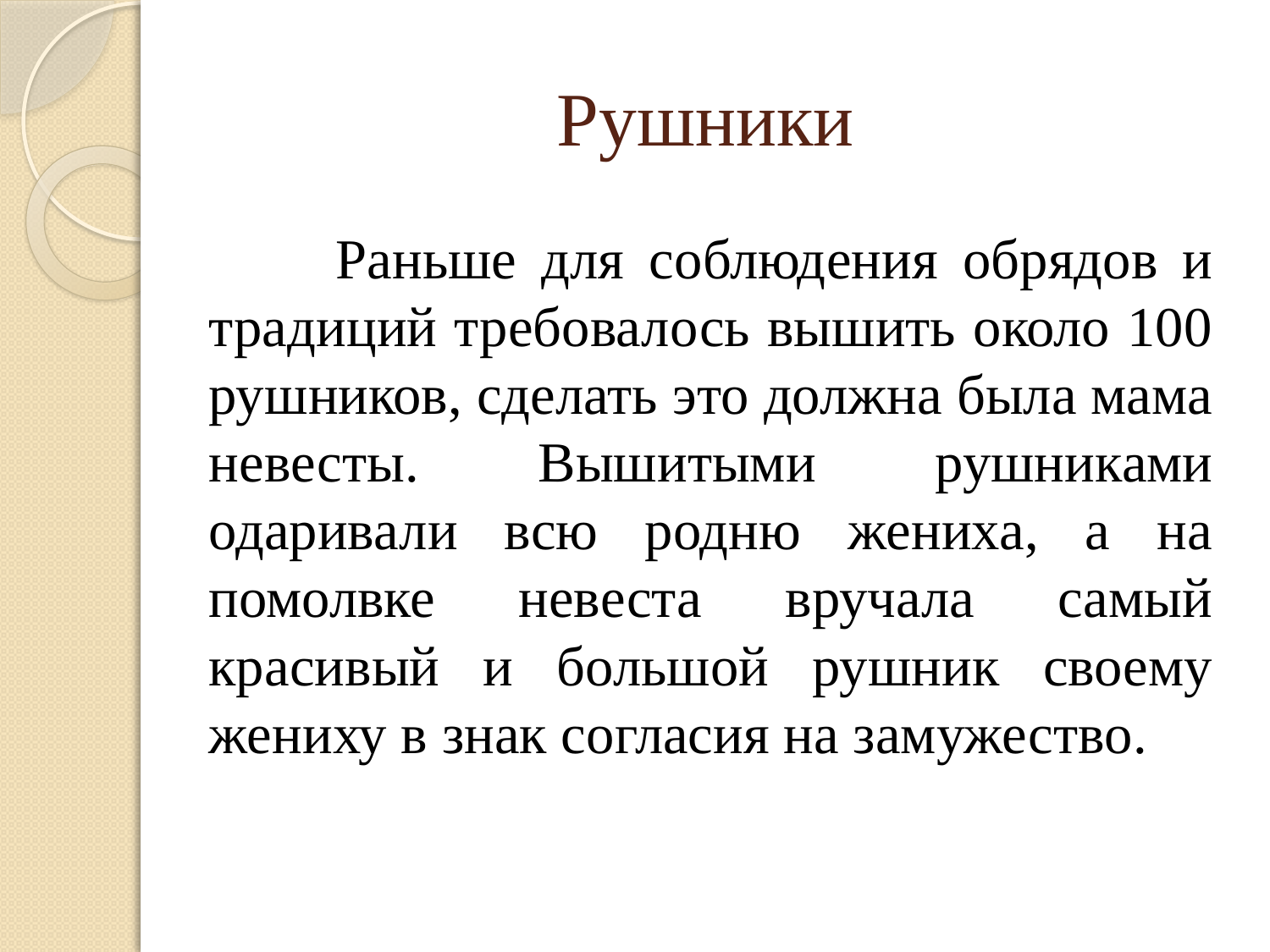

# Рушники
	Раньше для соблюдения обрядов и традиций требовалось вышить около 100 рушников, сделать это должна была мама невесты. Вышитыми рушниками одаривали всю родню жениха, а на помолвке невеста вручала самый красивый и большой рушник своему жениху в знак согласия на замужество.